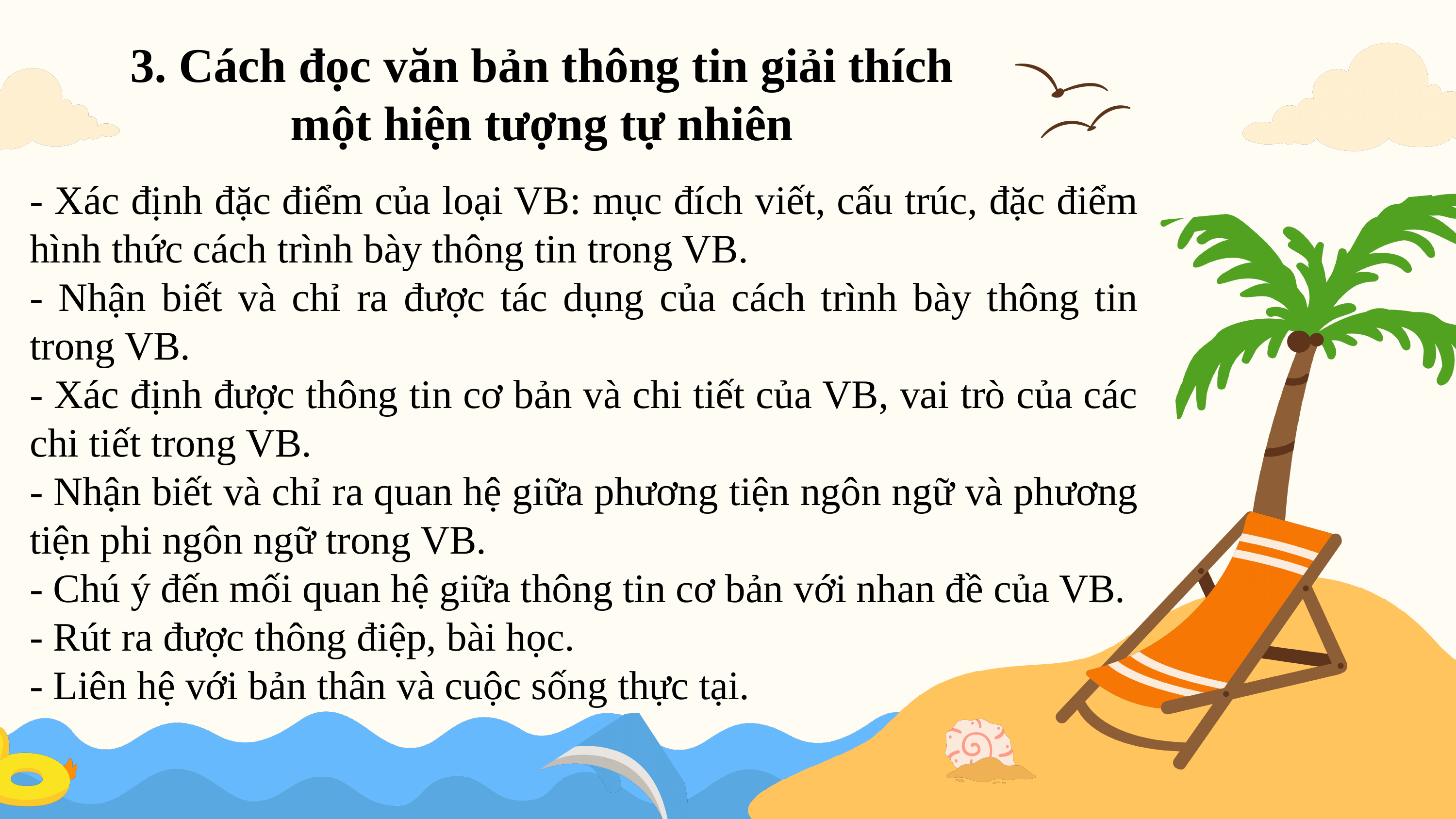

3. Cách đọc văn bản thông tin giải thích một hiện tượng tự nhiên

- Xác định đặc điểm của loại VB: mục đích viết, cấu trúc, đặc điểm hình thức cách trình bày thông tin trong VB.
- Nhận biết và chỉ ra được tác dụng của cách trình bày thông tin trong VB.
- Xác định được thông tin cơ bản và chi tiết của VB, vai trò của các chi tiết trong VB.
- Nhận biết và chỉ ra quan hệ giữa phương tiện ngôn ngữ và phương tiện phi ngôn ngữ trong VB.
- Chú ý đến mối quan hệ giữa thông tin cơ bản với nhan đề của VB.
- Rút ra được thông điệp, bài học.
- Liên hệ với bản thân và cuộc sống thực tại.